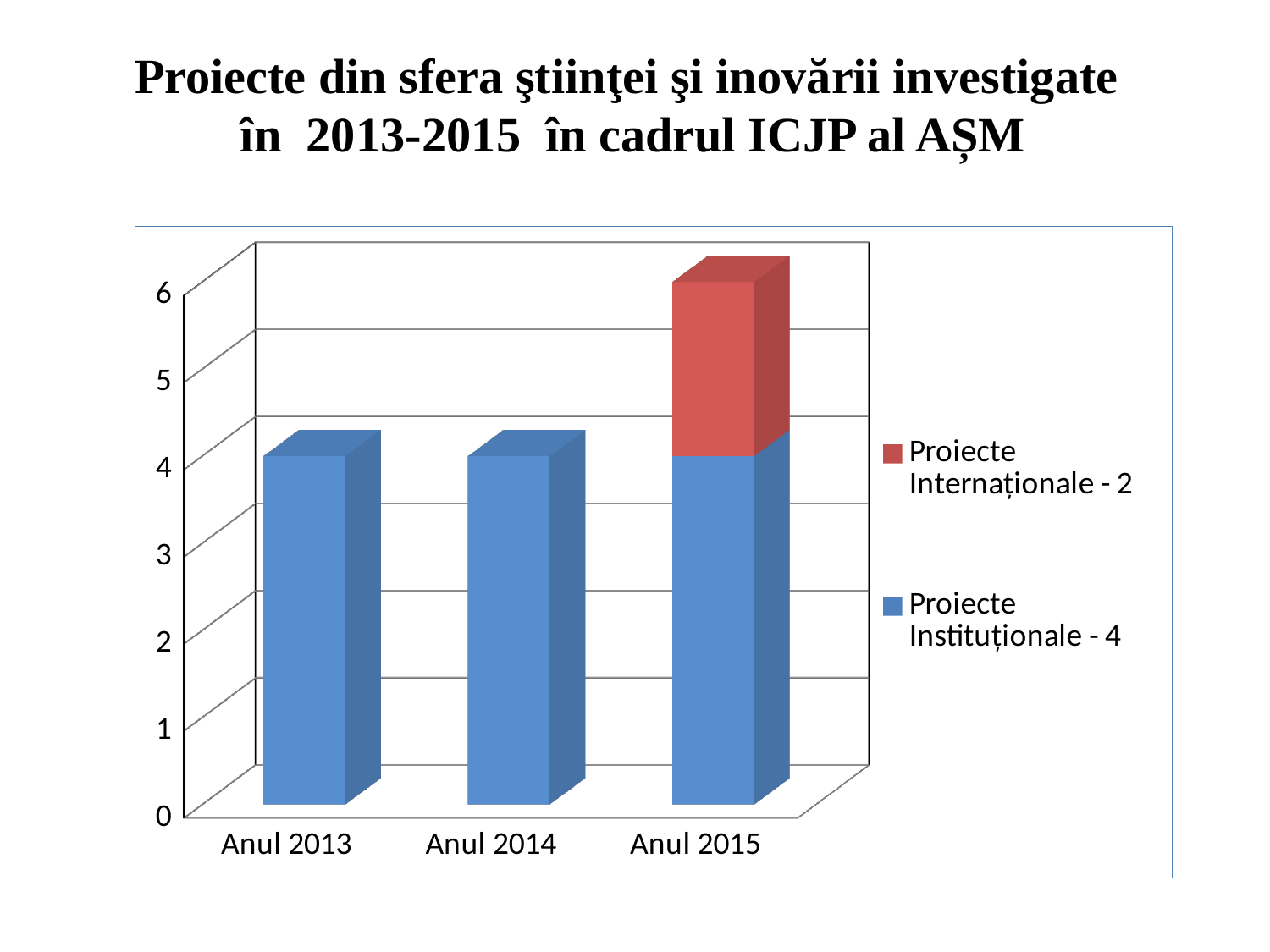

# Proiecte din sfera ştiinţei şi inovării investigate în  2013-2015  în cadrul ICJP al AȘM

[unsupported chart]